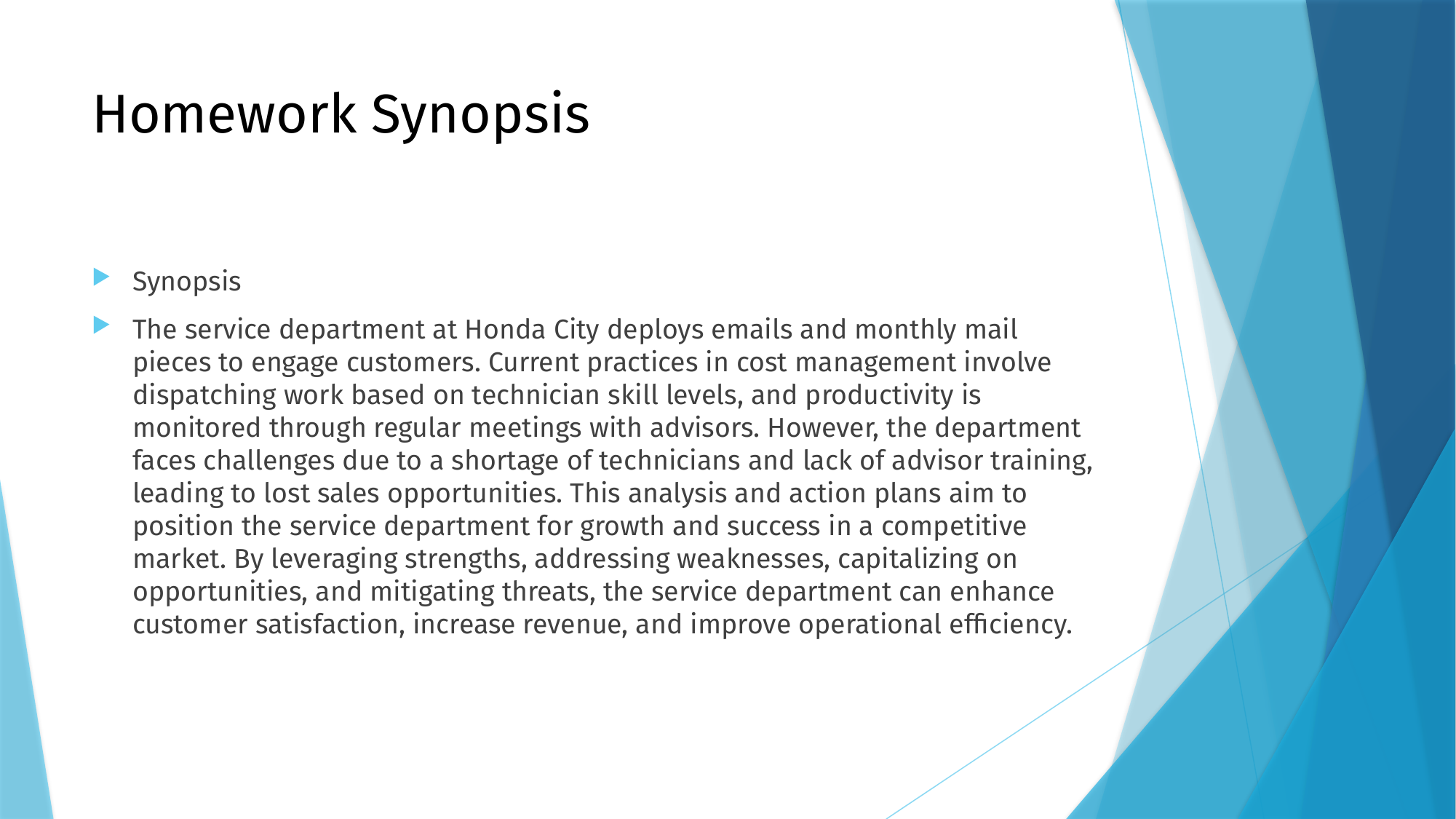

# Homework Synopsis
Synopsis
The service department at Honda City deploys emails and monthly mail pieces to engage customers. Current practices in cost management involve dispatching work based on technician skill levels, and productivity is monitored through regular meetings with advisors. However, the department faces challenges due to a shortage of technicians and lack of advisor training, leading to lost sales opportunities. This analysis and action plans aim to position the service department for growth and success in a competitive market. By leveraging strengths, addressing weaknesses, capitalizing on opportunities, and mitigating threats, the service department can enhance customer satisfaction, increase revenue, and improve operational efficiency.